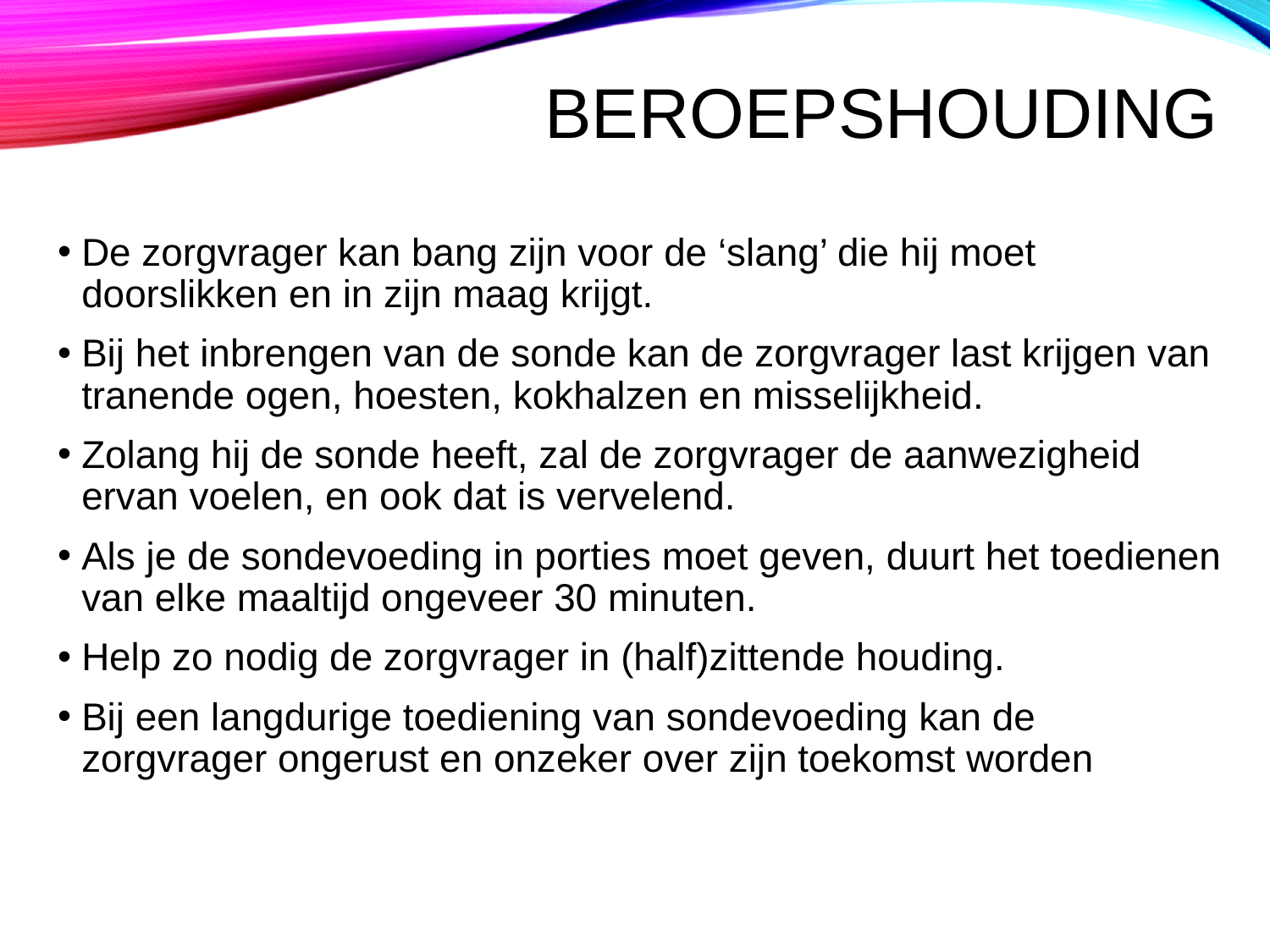

# Beroepshouding
De zorgvrager kan bang zijn voor de ‘slang’ die hij moet doorslikken en in zijn maag krijgt.
Bij het inbrengen van de sonde kan de zorgvrager last krijgen van tranende ogen, hoesten, kokhalzen en misselijkheid.
Zolang hij de sonde heeft, zal de zorgvrager de aanwezigheid ervan voelen, en ook dat is vervelend.
Als je de sondevoeding in porties moet geven, duurt het toedienen van elke maaltijd ongeveer 30 minuten.
Help zo nodig de zorgvrager in (half)zittende houding.
Bij een langdurige toediening van sondevoeding kan de zorgvrager ongerust en onzeker over zijn toekomst worden